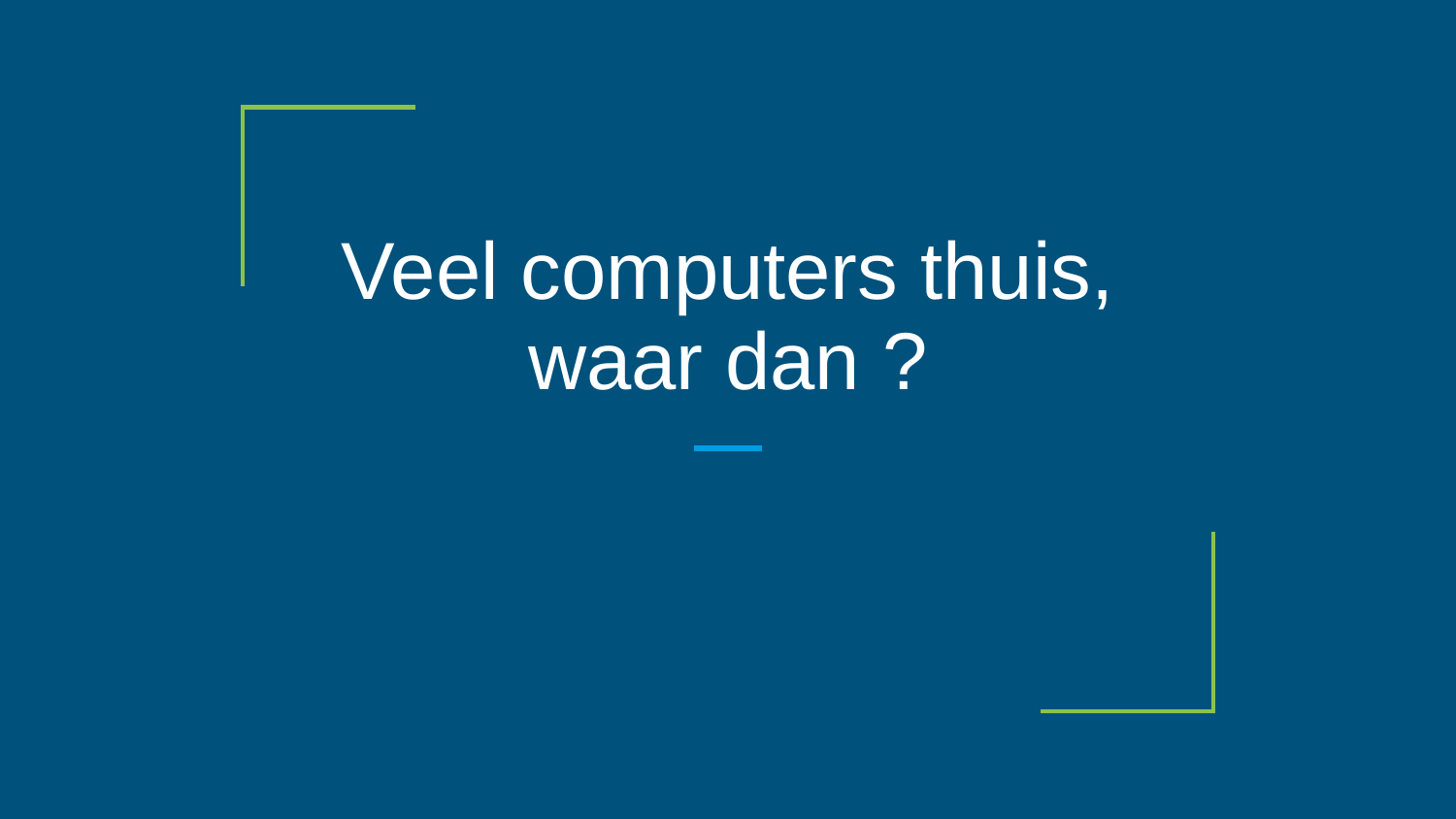

# Veel computers thuis, waar dan ?